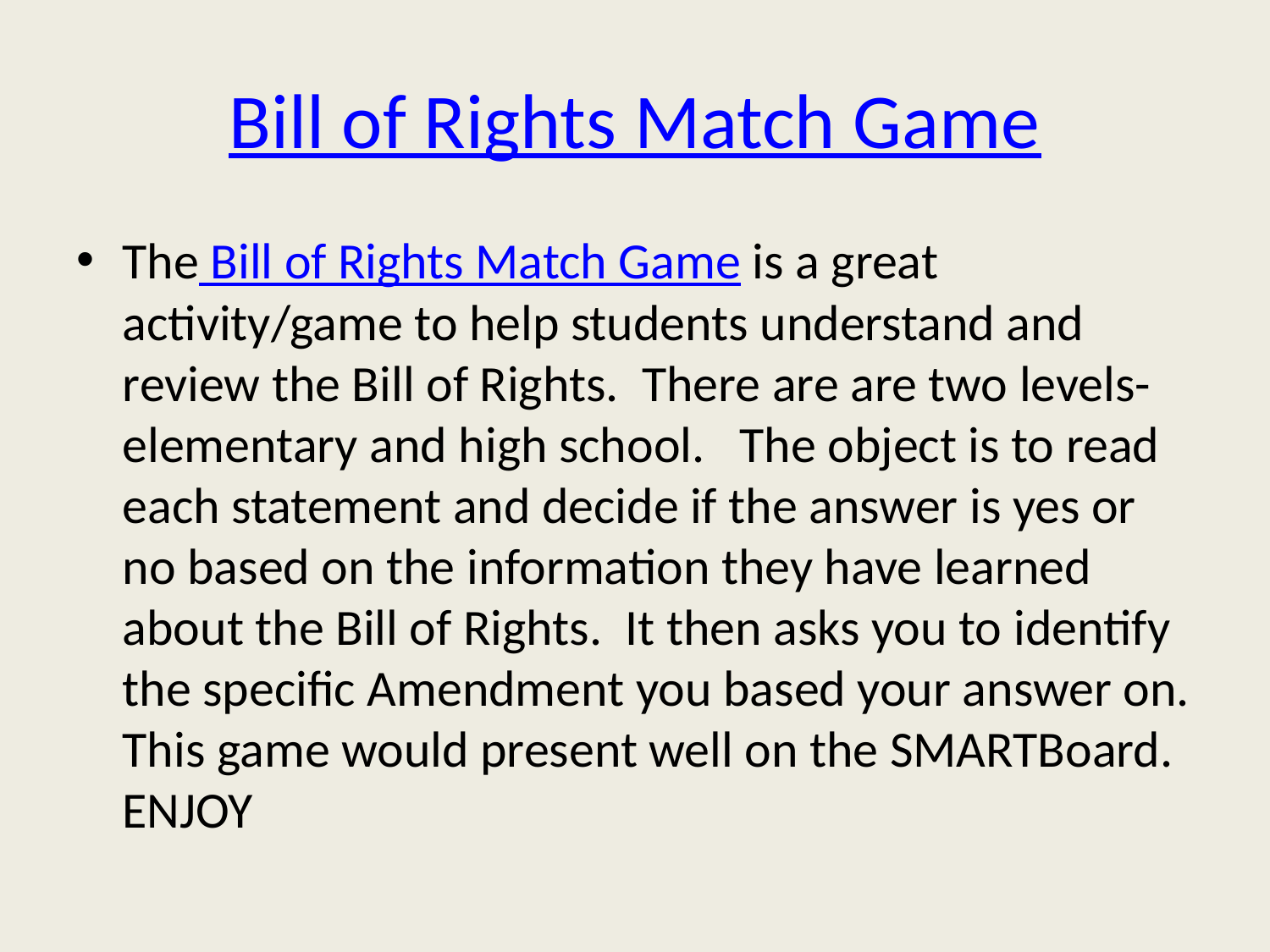

# Bill of Rights Match Game
The Bill of Rights Match Game is a great activity/game to help students understand and review the Bill of Rights.  There are are two levels- elementary and high school.   The object is to read each statement and decide if the answer is yes or no based on the information they have learned about the Bill of Rights.  It then asks you to identify the specific Amendment you based your answer on. This game would present well on the SMARTBoard. ENJOY